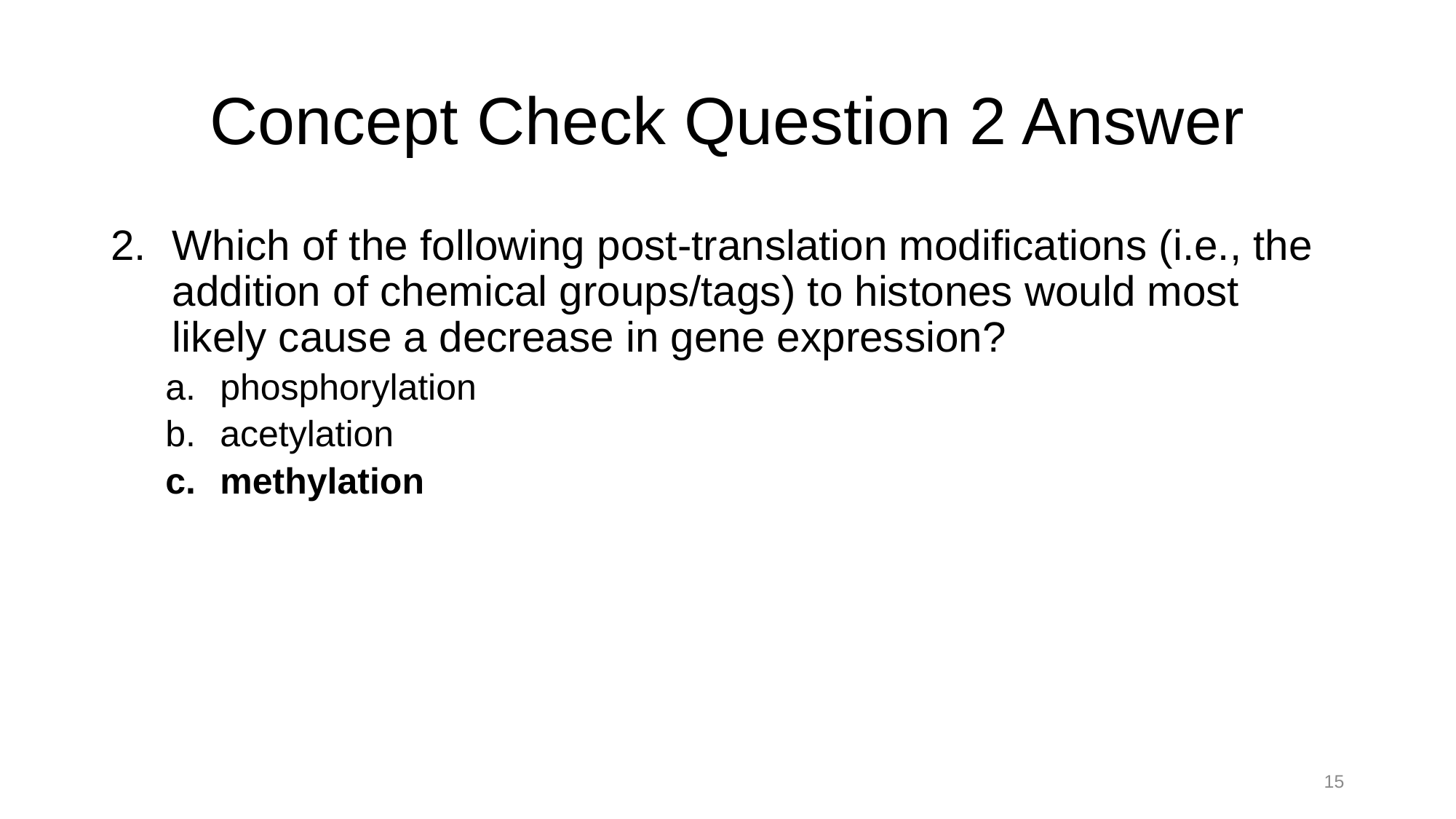

# Concept Check Question 2 Answer
Which of the following post-translation modifications (i.e., the addition of chemical groups/tags) to histones would most likely cause a decrease in gene expression?
phosphorylation
acetylation
methylation

15